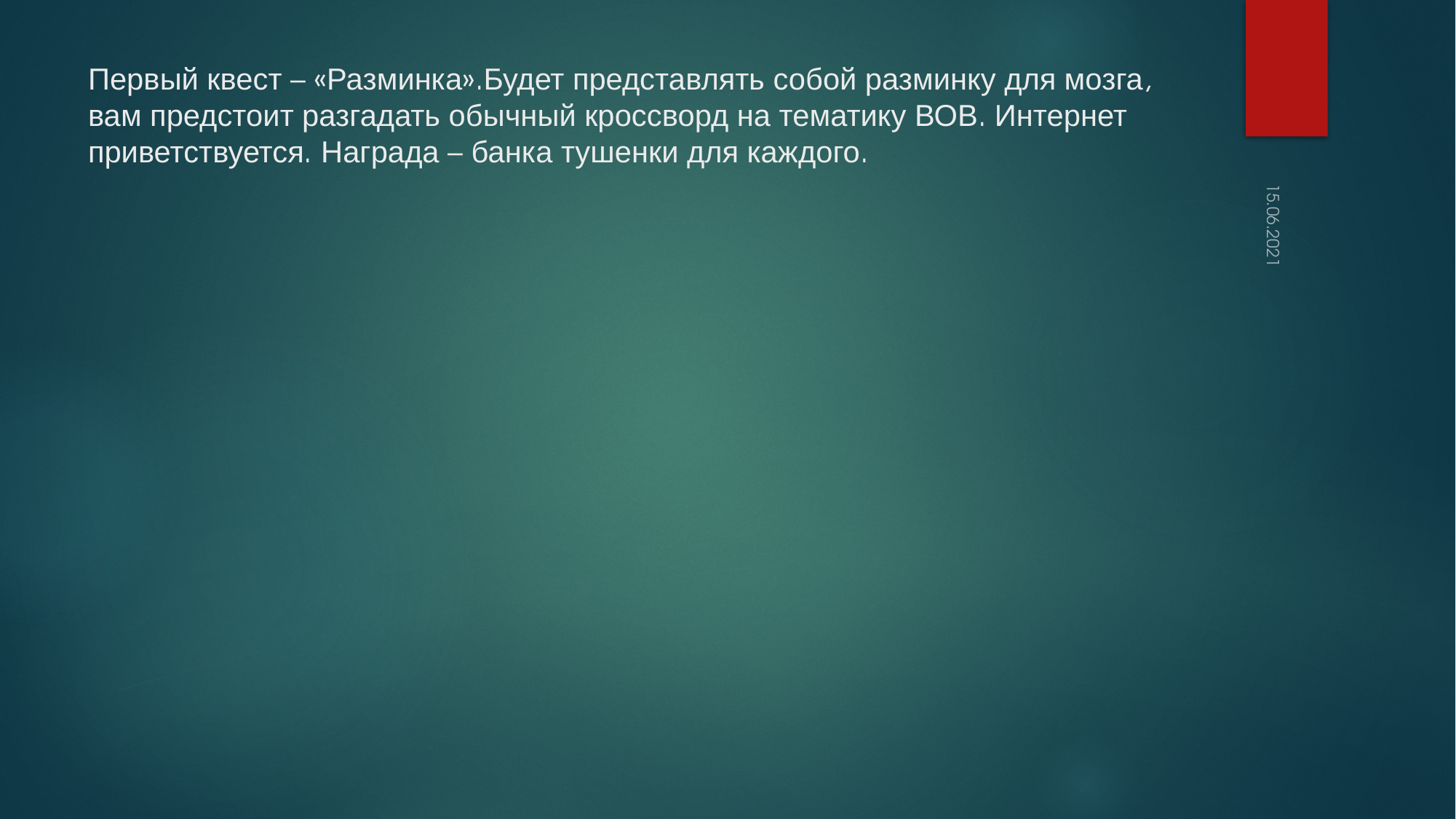

# Первый квест – «Разминка».Будет представлять собой разминку для мозга, вам предстоит разгадать обычный кроссворд на тематику ВОВ. Интернет приветствуется. Награда – банка тушенки для каждого.
15.06.2021